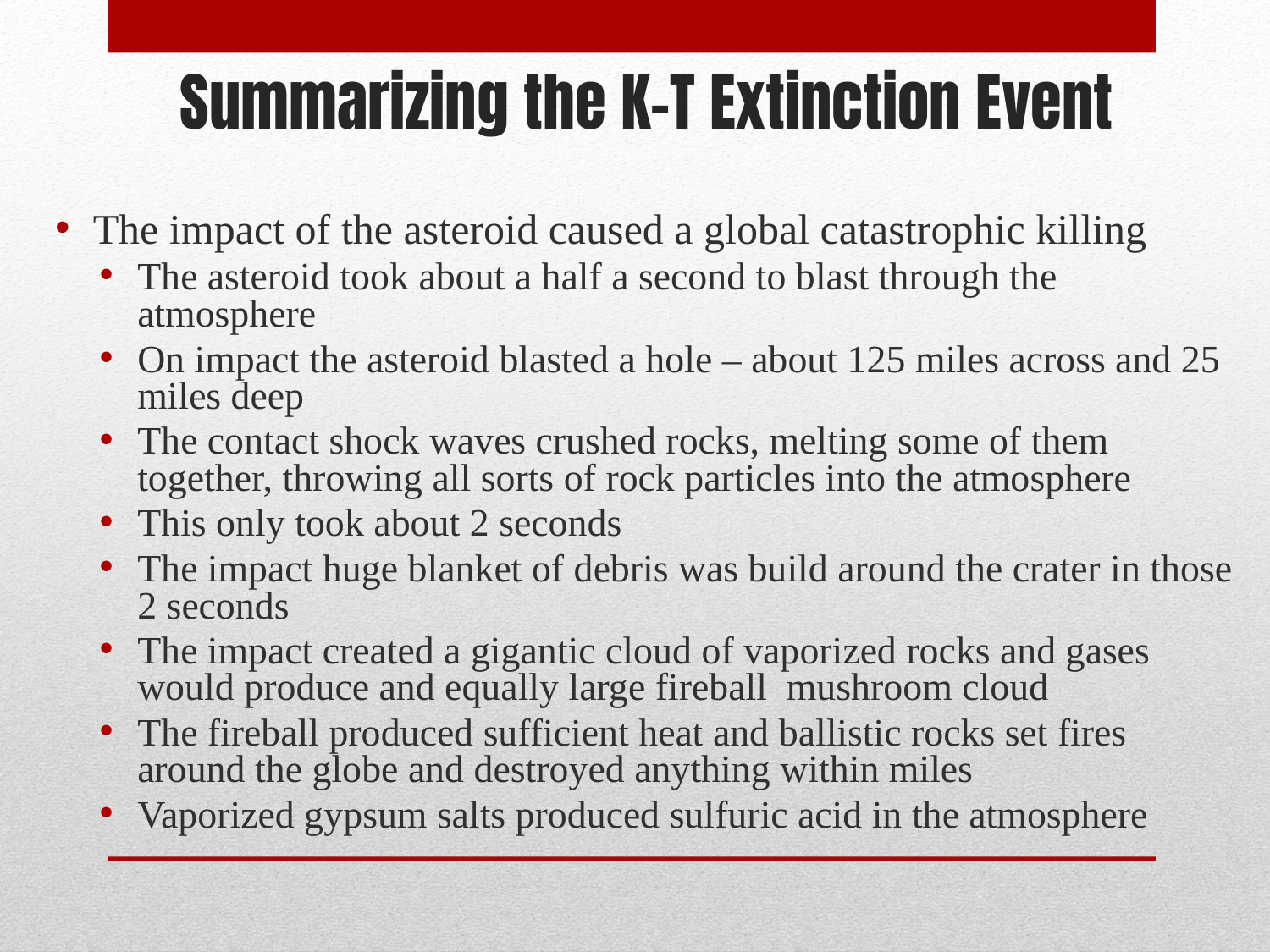

Summarizing the K-T Extinction Event
The impact of the asteroid caused a global catastrophic killing
The asteroid took about a half a second to blast through the atmosphere
On impact the asteroid blasted a hole – about 125 miles across and 25 miles deep
The contact shock waves crushed rocks, melting some of them together, throwing all sorts of rock particles into the atmosphere
This only took about 2 seconds
The impact huge blanket of debris was build around the crater in those 2 seconds
The impact created a gigantic cloud of vaporized rocks and gases would produce and equally large fireball  mushroom cloud
The fireball produced sufficient heat and ballistic rocks set fires around the globe and destroyed anything within miles
Vaporized gypsum salts produced sulfuric acid in the atmosphere